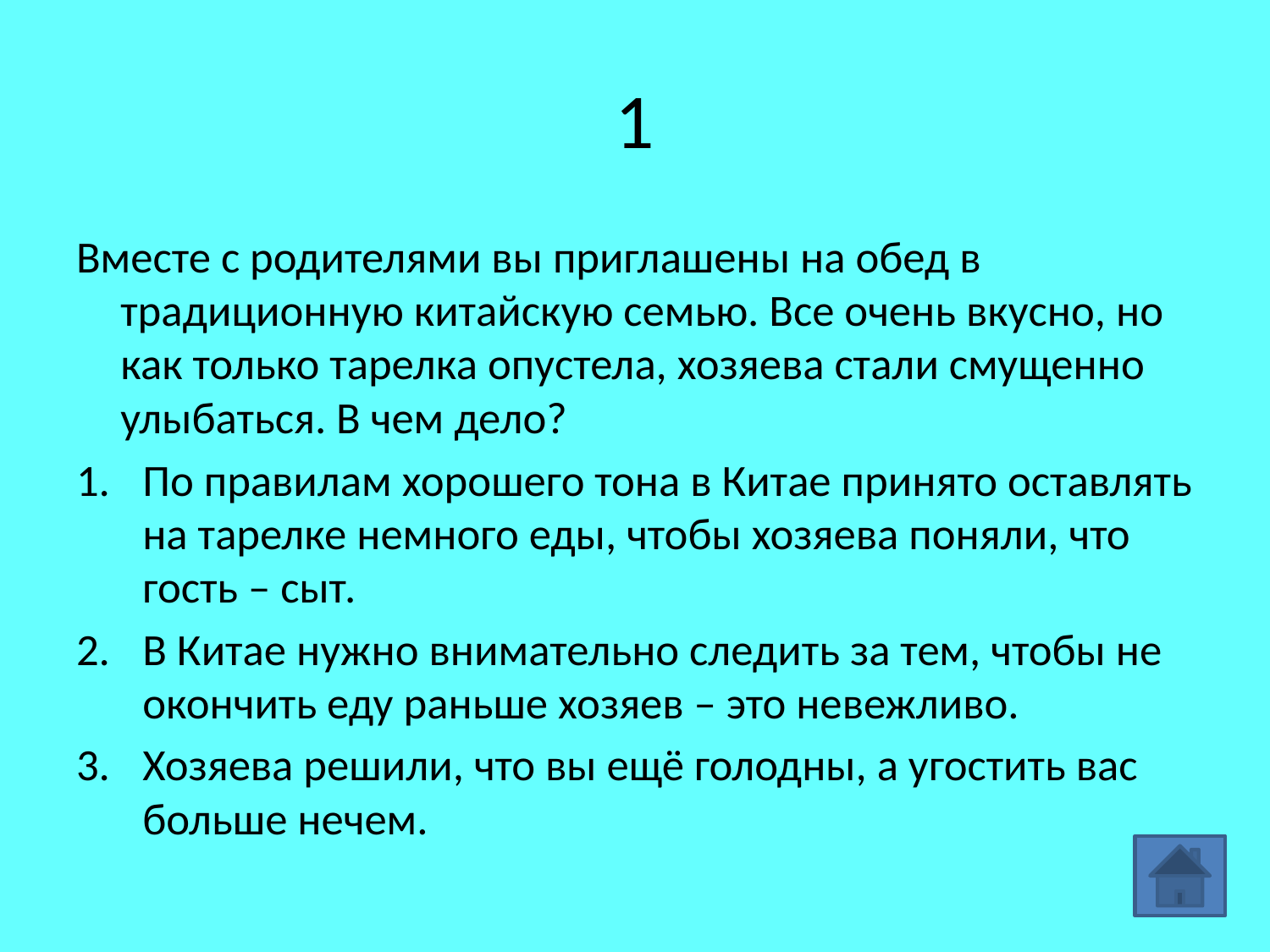

# 1
Вместе с родителями вы приглашены на обед в традиционную китайскую семью. Все очень вкусно, но как только тарелка опустела, хозяева стали смущенно улыбаться. В чем дело?
По правилам хорошего тона в Китае принято оставлять на тарелке немного еды, чтобы хозяева поняли, что гость – сыт.
В Китае нужно внимательно следить за тем, чтобы не окончить еду раньше хозяев – это невежливо.
Хозяева решили, что вы ещё голодны, а угостить вас больше нечем.